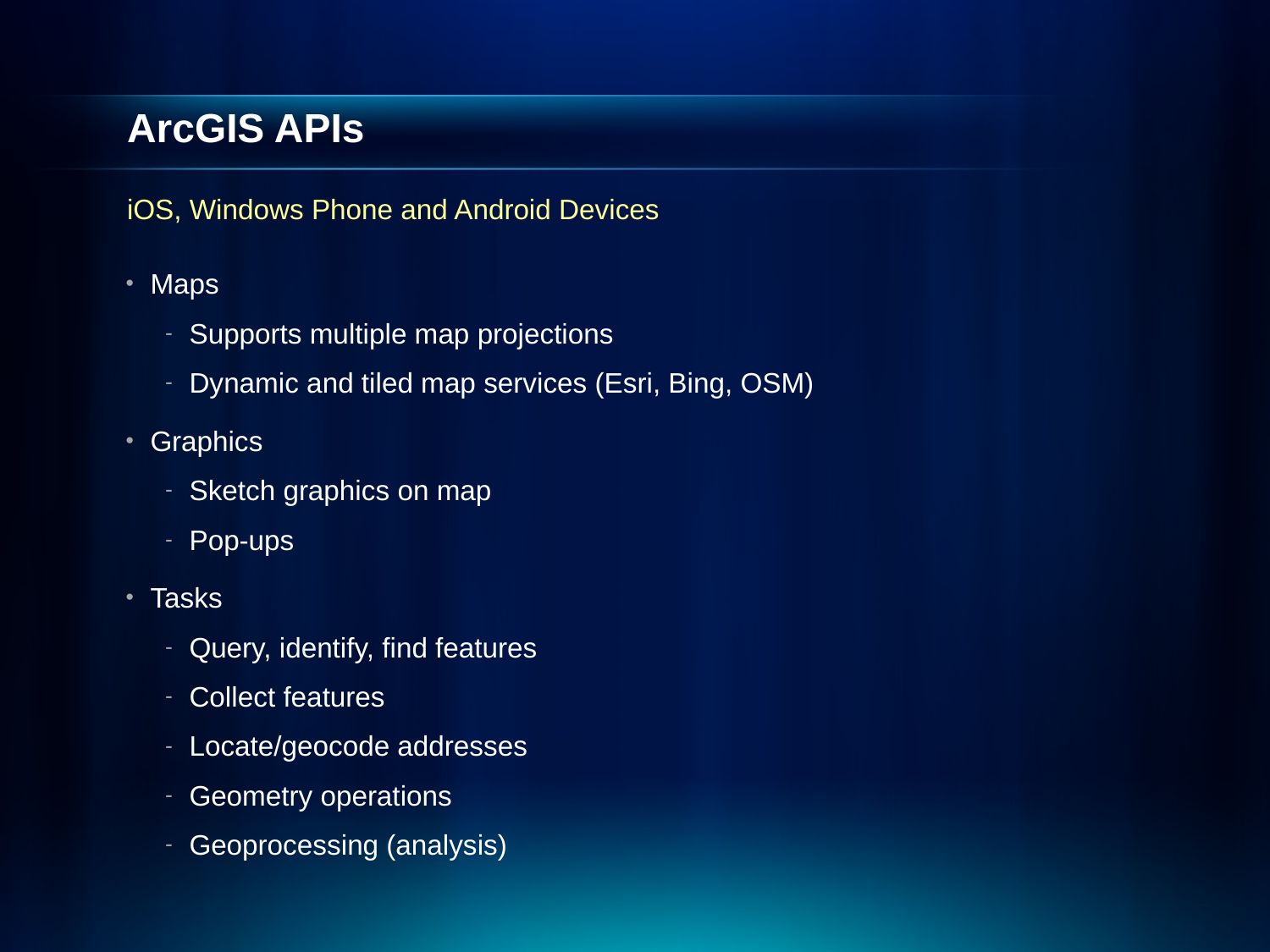

# ArcGIS APIs
iOS, Windows Phone and Android Devices
Maps
Supports multiple map projections
Dynamic and tiled map services (Esri, Bing, OSM)
Graphics
Sketch graphics on map
Pop-ups
Tasks
Query, identify, find features
Collect features
Locate/geocode addresses
Geometry operations
Geoprocessing (analysis)